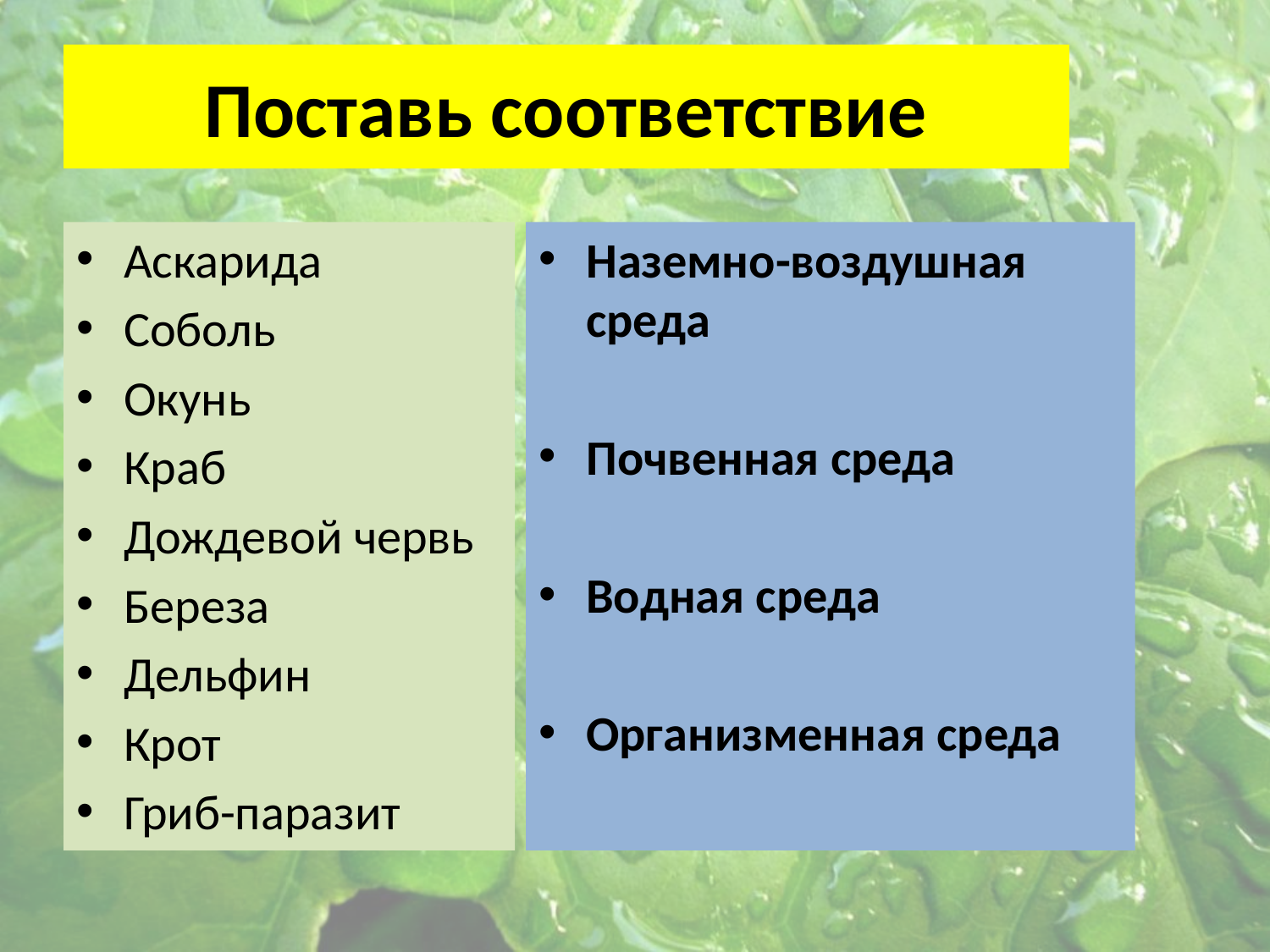

# Поставь соответствие
Аскарида
Соболь
Окунь
Краб
Дождевой червь
Береза
Дельфин
Крот
Гриб-паразит
Наземно-воздушная среда

Почвенная среда

Водная среда

Организменная среда